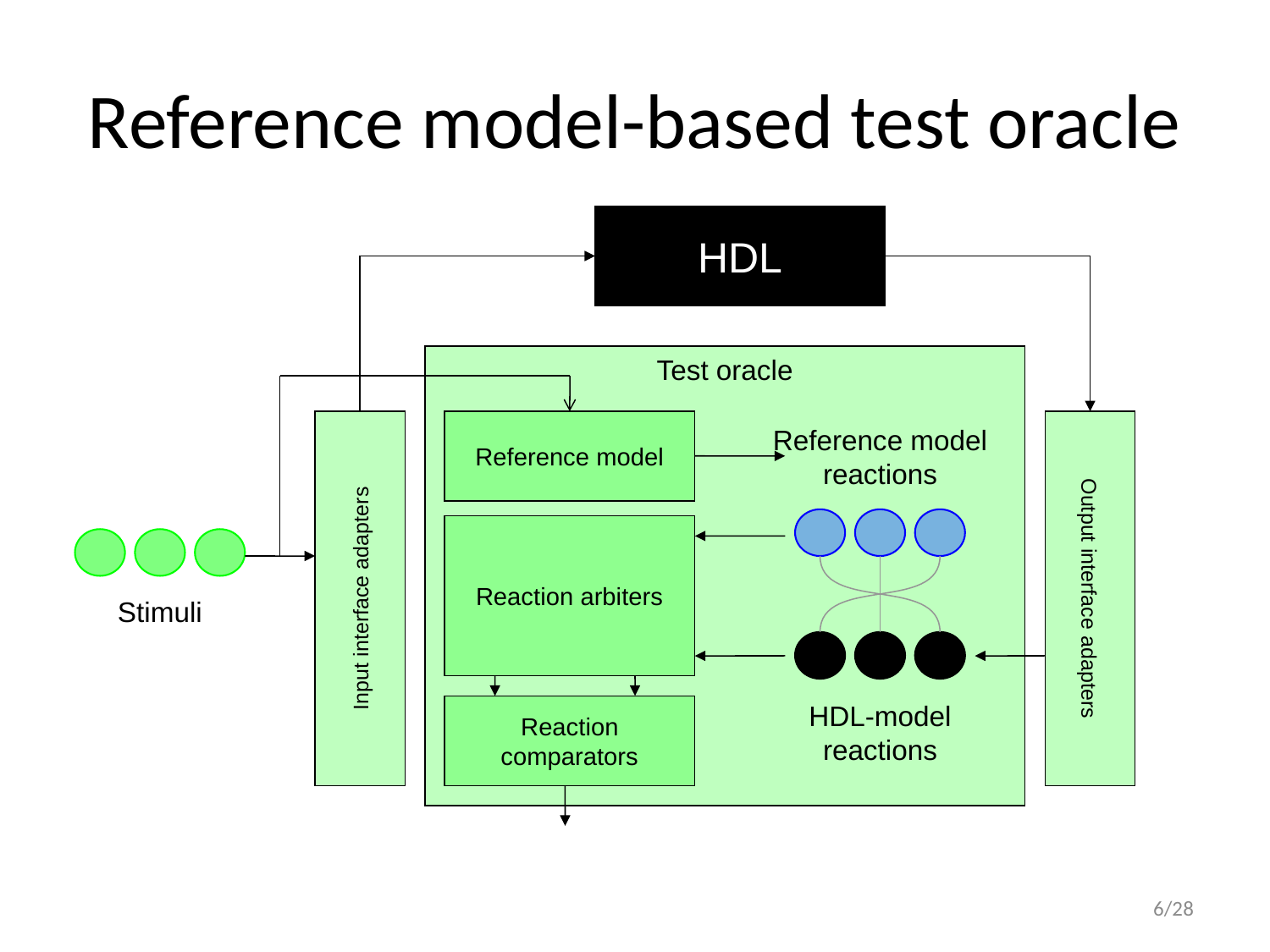

# Reference model-based test oracle
HDL
Test oracle
Reference model
Reference model
reactions

Reaction arbiters

Input interface adapters
Output interface adapters

Stimuli

Reaction
comparators
HDL-model
reactions

6/28